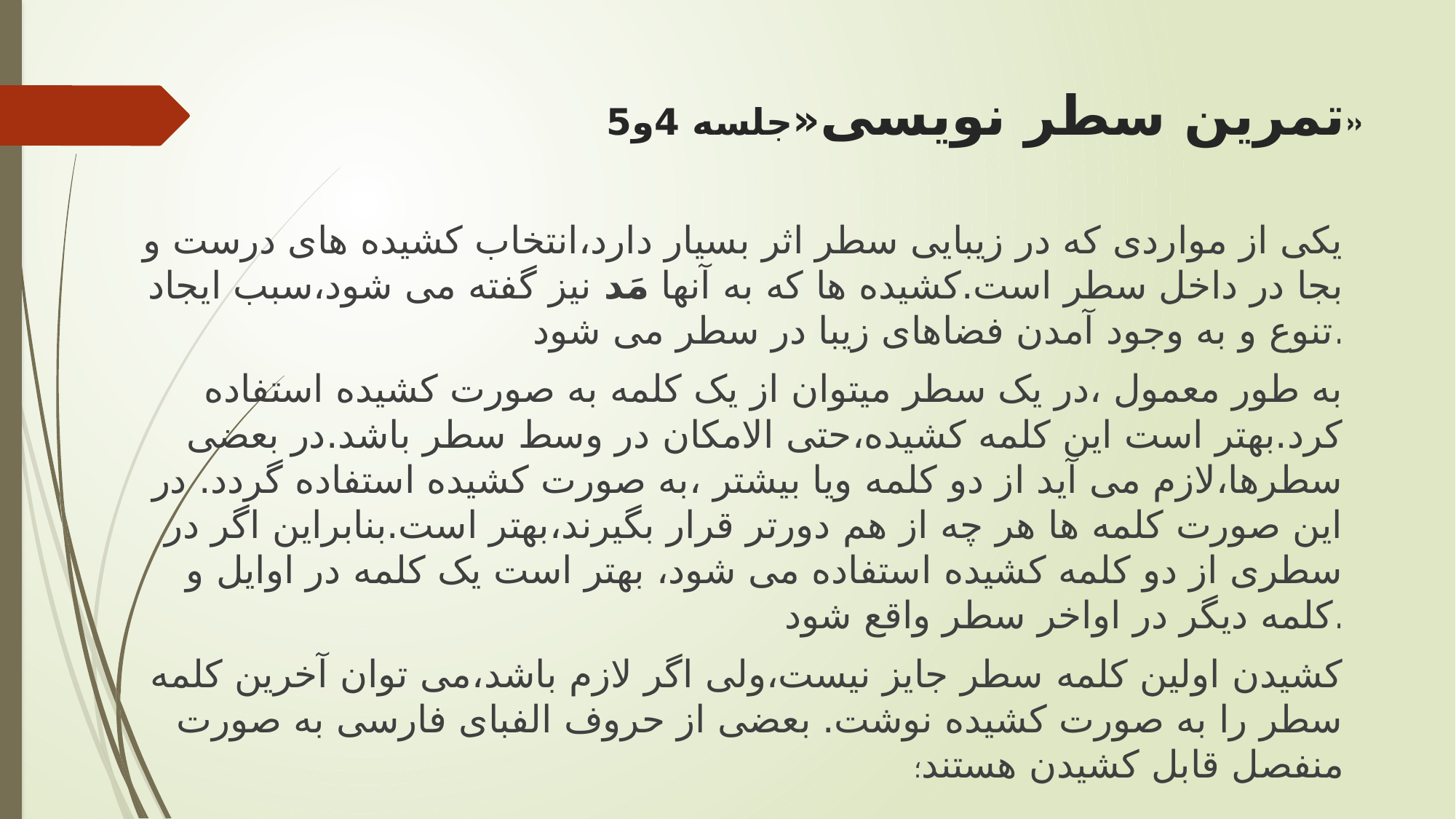

# تمرین سطر نویسی«جلسه 4و5»

یکی از مواردی که در زیبایی سطر اثر بسیار دارد،انتخاب کشیده های درست و بجا در داخل سطر است.کشیده ها که به آنها مَد نیز گفته می شود،سبب ایجاد تنوع و به وجود آمدن فضاهای زیبا در سطر می شود.
 به طور معمول ،در یک سطر میتوان از یک کلمه به صورت کشیده استفاده کرد.بهتر است این کلمه کشیده،حتی الامکان در وسط سطر باشد.در بعضی سطرها،لازم می آید از دو کلمه ویا بیشتر ،به صورت کشیده استفاده گردد. در این صورت کلمه ها هر چه از هم دورتر قرار بگیرند،بهتر است.بنابراین اگر در سطری از دو کلمه کشیده استفاده می شود، بهتر است یک کلمه در اوایل و کلمه دیگر در اواخر سطر واقع شود.
کشیدن اولین کلمه سطر جایز نیست،ولی اگر لازم باشد،می توان آخرین کلمه سطر را به صورت کشیده نوشت. بعضی از حروف الفبای فارسی به صورت منفصل قابل کشیدن هستند؛